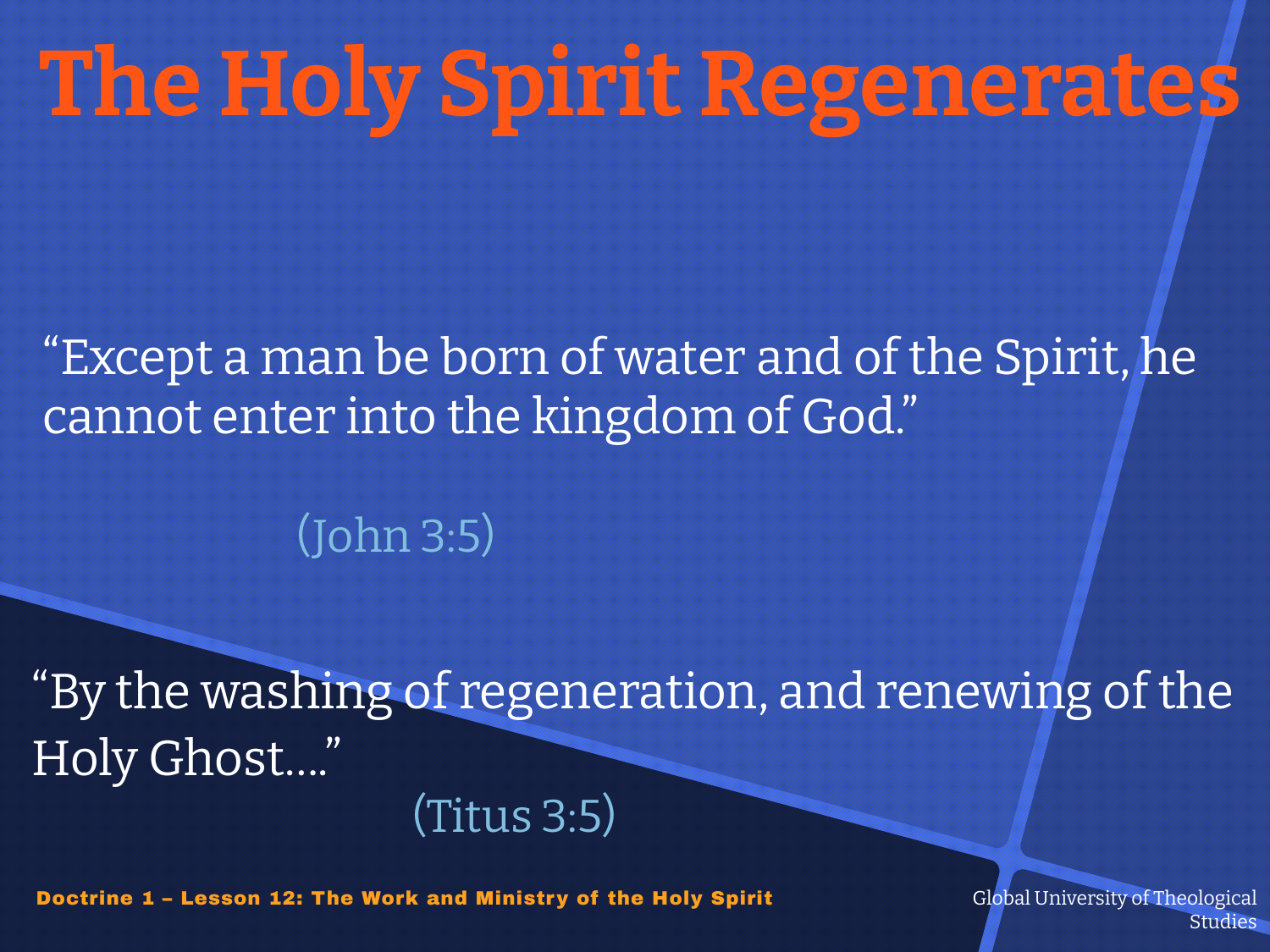

The Holy Spirit Regenerates
“Except a man be born of water and of the Spirit, he cannot enter into the kingdom of God.”														(John 3:5)
“By the washing of regeneration, and renewing of the Holy Ghost….”										(Titus 3:5)
Doctrine 1 – Lesson 12: The Work and Ministry of the Holy Spirit		      Global University of Theological Studies